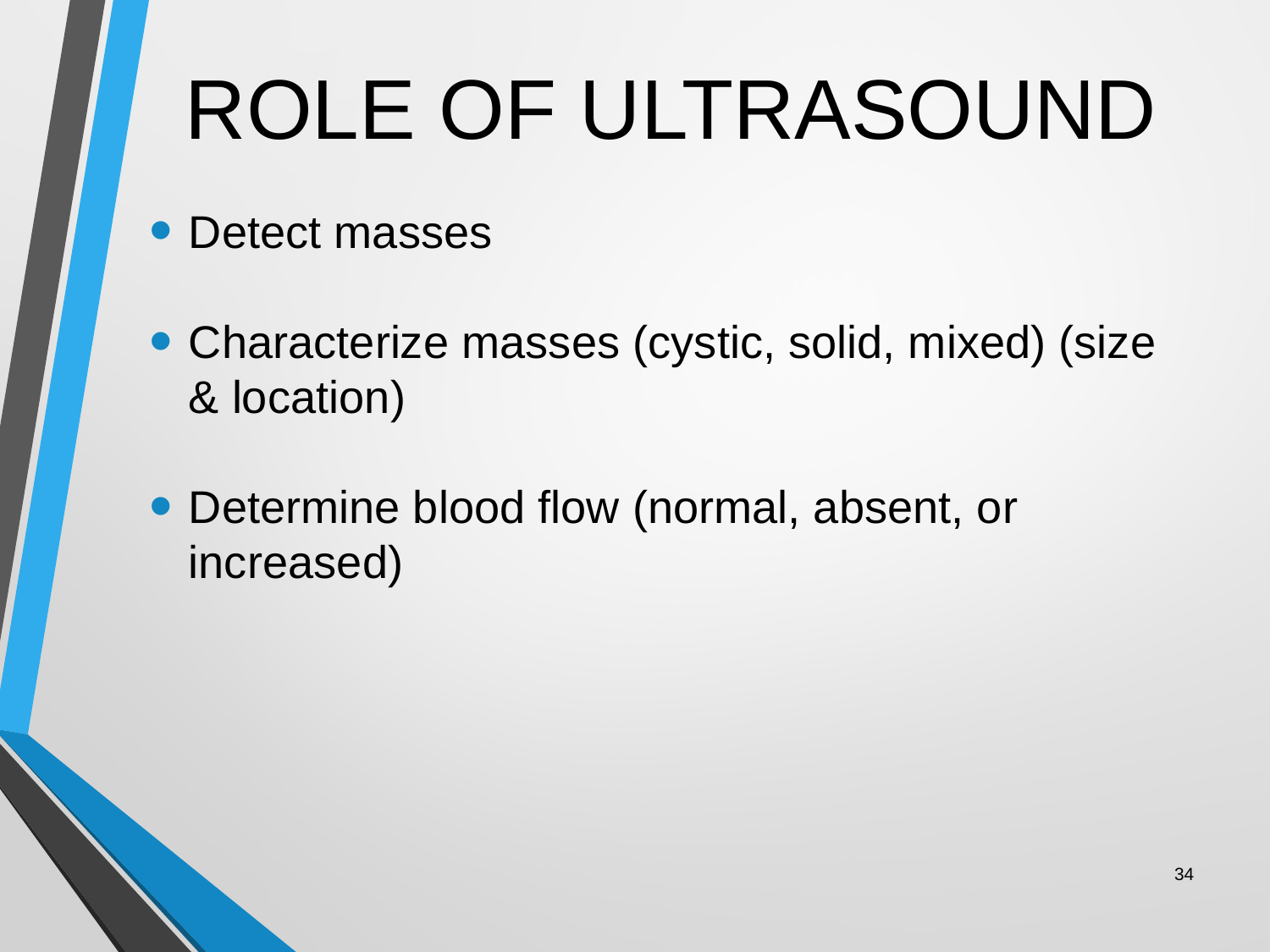

# ROLE OF ULTRASOUND
Detect masses

Characterize masses (cystic, solid, mixed) (size & location)

Determine blood flow (normal, absent, or increased)
34